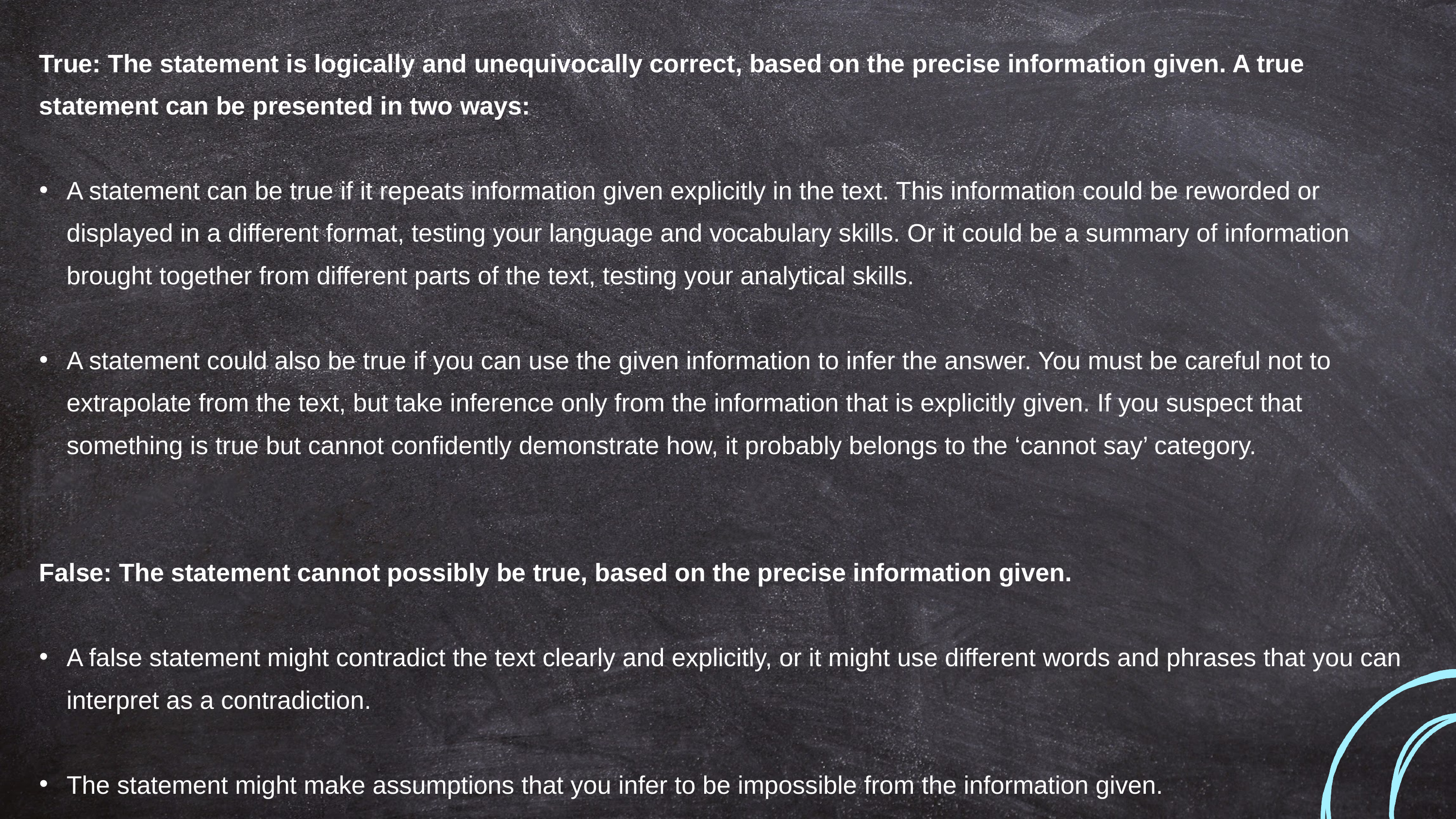

True: The statement is logically and unequivocally correct, based on the precise information given. A true statement can be presented in two ways:

A statement can be true if it repeats information given explicitly in the text. This information could be reworded or displayed in a different format, testing your language and vocabulary skills. Or it could be a summary of information brought together from different parts of the text, testing your analytical skills.

A statement could also be true if you can use the given information to infer the answer. You must be careful not to extrapolate from the text, but take inference only from the information that is explicitly given. If you suspect that something is true but cannot confidently demonstrate how, it probably belongs to the ‘cannot say’ category.

False: The statement cannot possibly be true, based on the precise information given.

A false statement might contradict the text clearly and explicitly, or it might use different words and phrases that you can interpret as a contradiction.

The statement might make assumptions that you infer to be impossible from the information given.